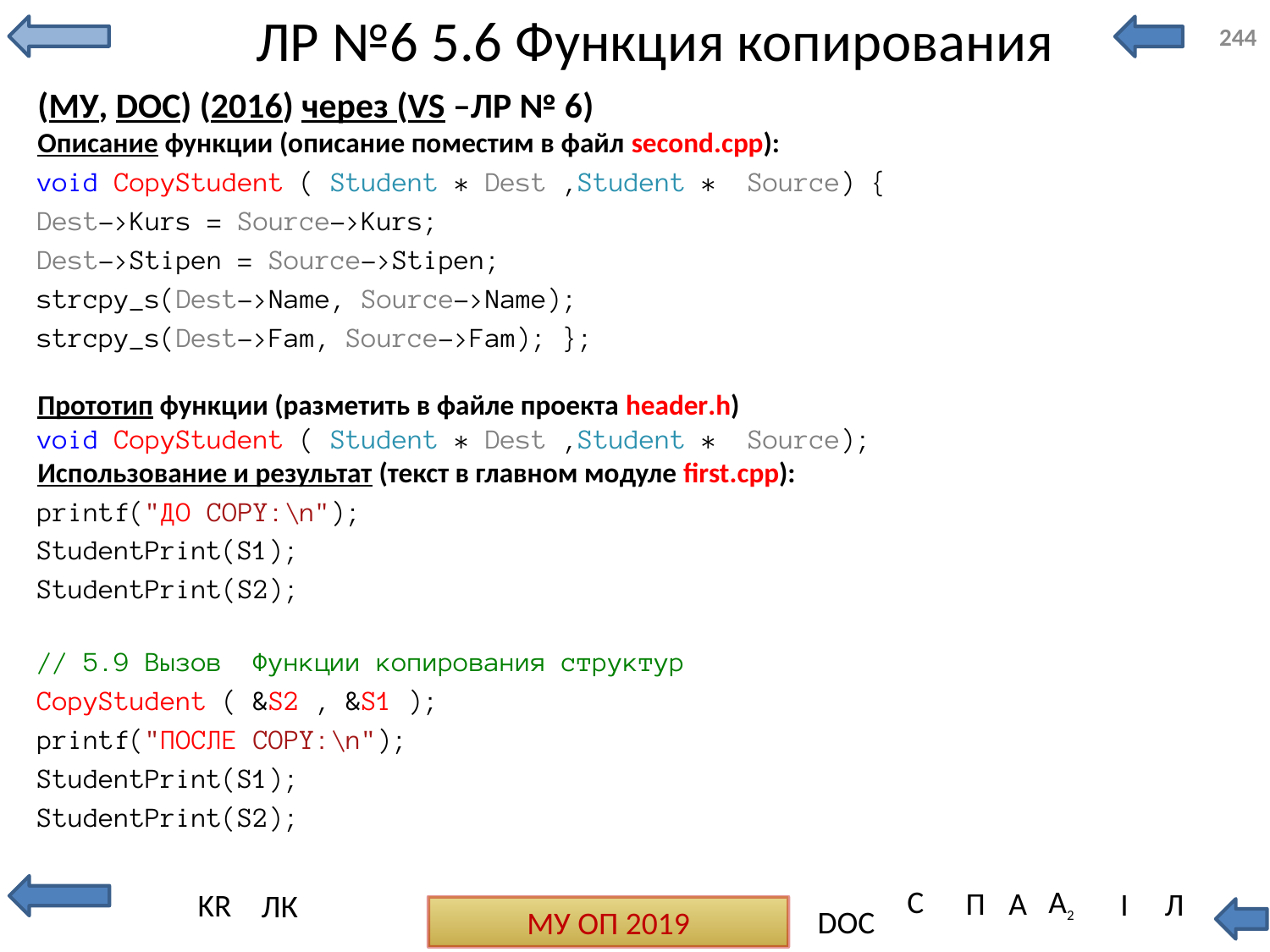

# ЛР №6 5.6 Функция копирования
244
(МУ, DOC) (2016) через (VS –ЛР № 6)
Описание функции (описание поместим в файл second.cpp):
void CopyStudent ( Student * Dest ,Student *  Source) {
Dest->Kurs = Source->Kurs;
Dest->Stipen = Source->Stipen;
strcpy_s(Dest->Name, Source->Name);
strcpy_s(Dest->Fam, Source->Fam); };

Прототип функции (разметить в файле проекта header.h)
void CopyStudent ( Student * Dest ,Student *  Source);
Использование и результат (текст в главном модуле first.cpp):
printf("ДО COPY:\n");
StudentPrint(S1);
StudentPrint(S2);

// 5.9 Вызов  Функции копирования структур
CopyStudent ( &S2 , &S1 );
printf("ПОСЛЕ COPY:\n");
StudentPrint(S1);
StudentPrint(S2);